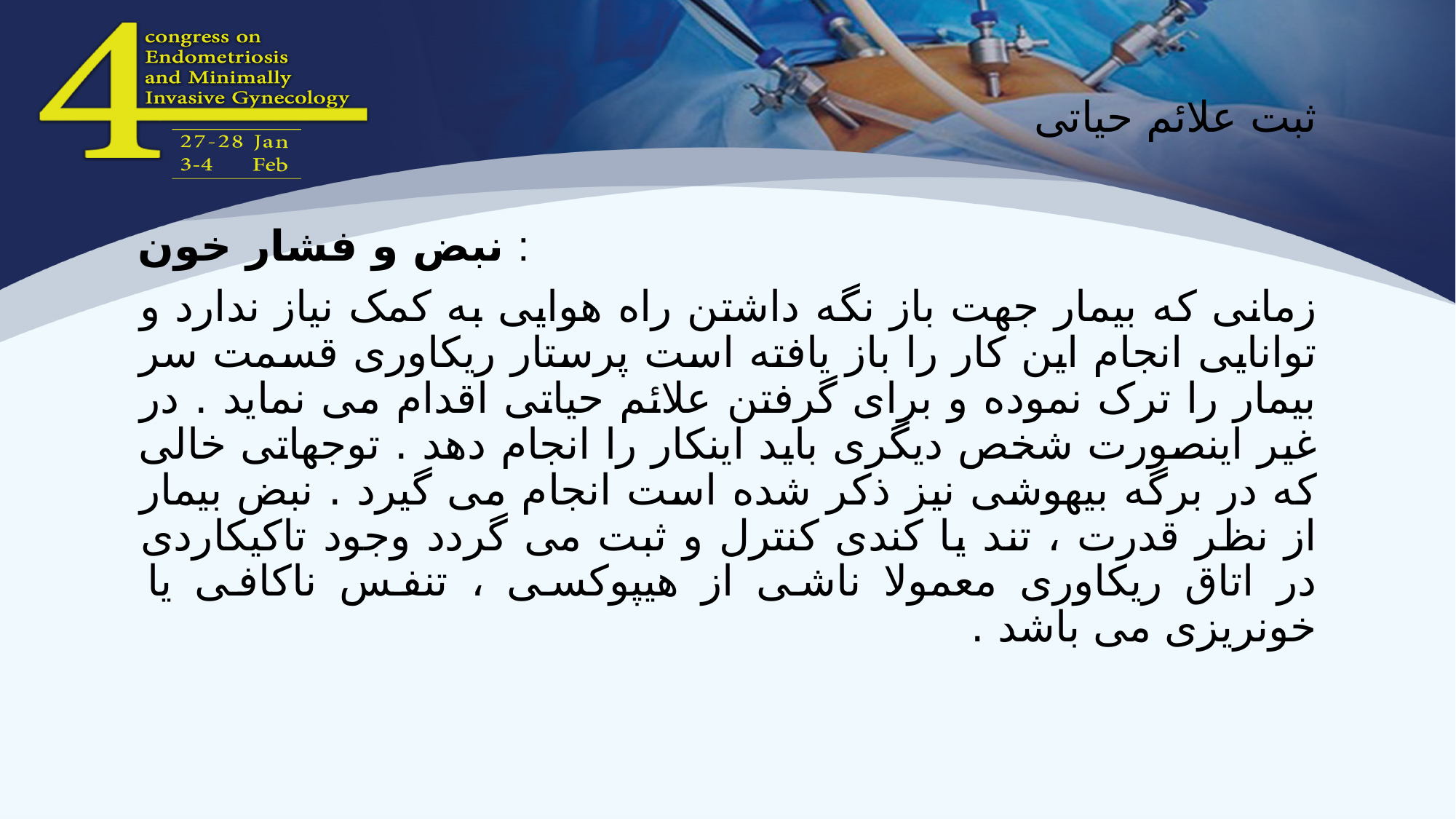

# ثبت علائم حیاتی
نبض و فشار خون :
زمانی که بیمار جهت باز نگه داشتن راه هوایی به کمک نیاز ندارد و توانایی انجام این کار را باز یافته است پرستار ریکاوری قسمت سر بیمار را ترک نموده و برای گرفتن علائم حیاتی اقدام می نماید . در غیر اینصورت شخص دیگری باید اینکار را انجام دهد . توجهاتی خالی که در برگه بیهوشی نیز ذکر شده است انجام می گیرد . نبض بیمار از نظر قدرت ، تند یا کندی کنترل و ثبت می گردد وجود تاکیکاردی در اتاق ریکاوری معمولا ناشی از هیپوکسی ، تنفس ناکافی یا خونریزی می باشد .